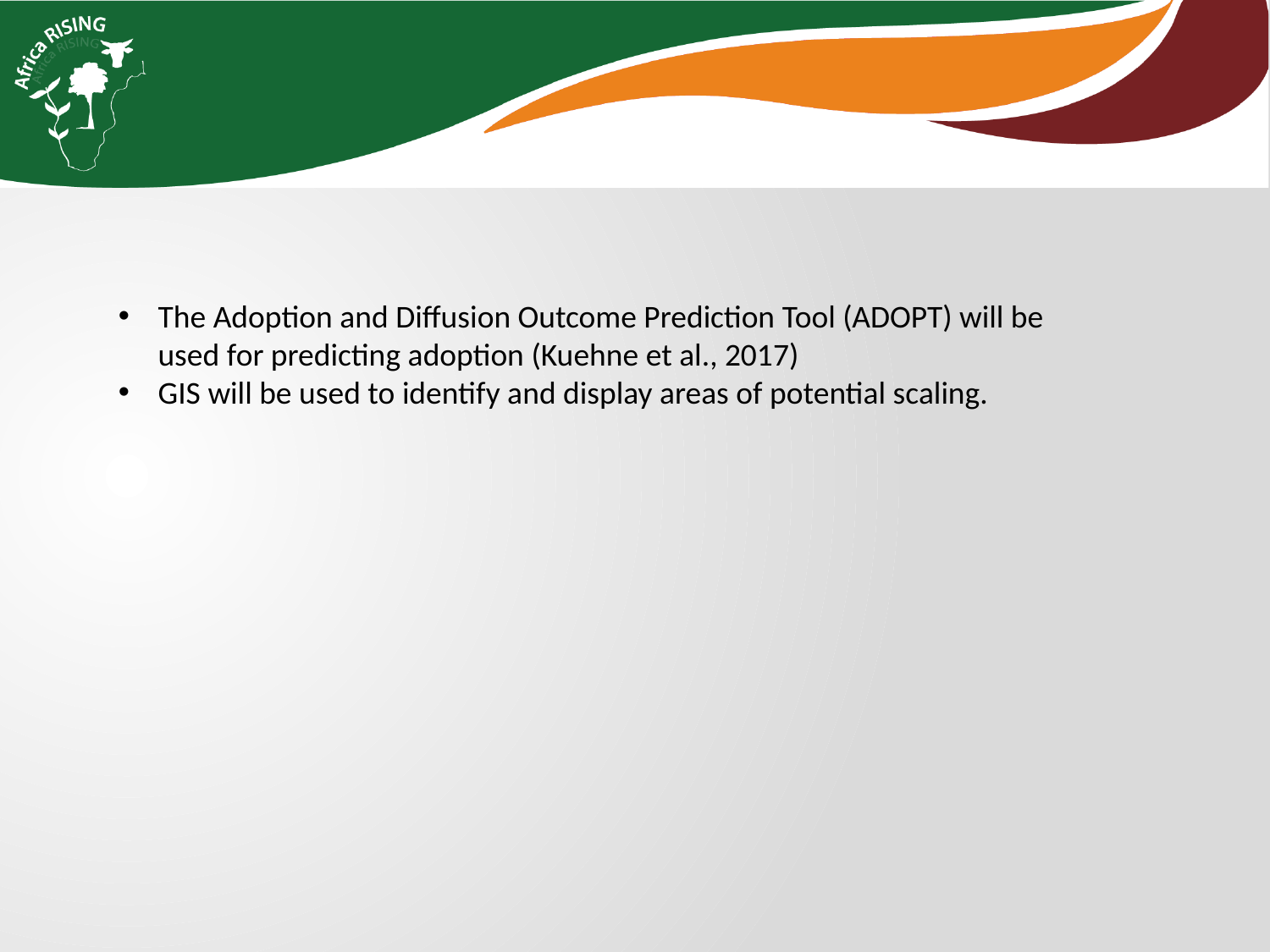

The Adoption and Diffusion Outcome Prediction Tool (ADOPT) will be used for predicting adoption (Kuehne et al., 2017)
GIS will be used to identify and display areas of potential scaling.